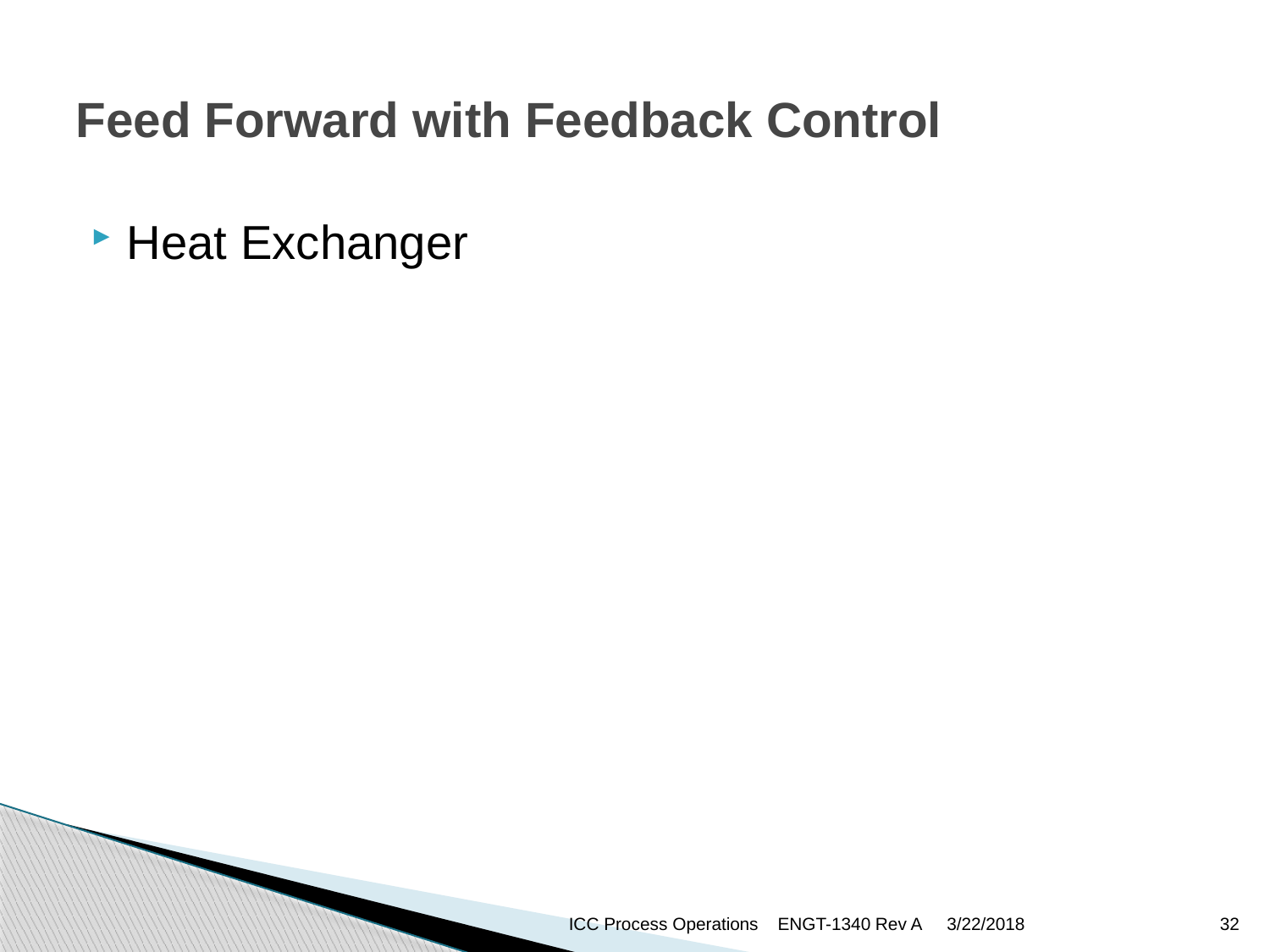

# Feed Forward with Feedback Control
Heat Exchanger

ICC Process Operations    ENGT-1340 Rev A
3/22/2018
32